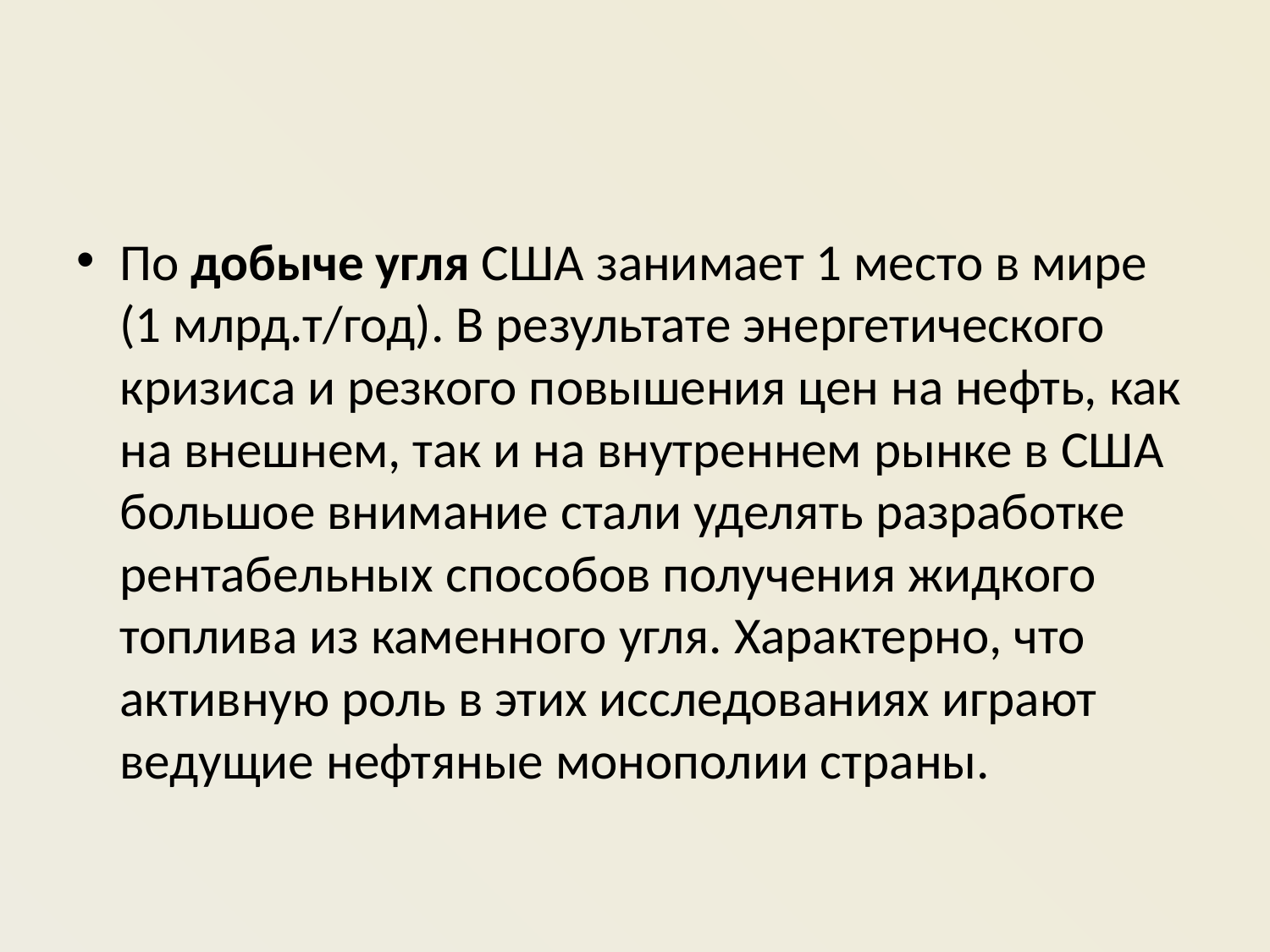

#
По добыче угля США занимает 1 место в мире (1 млрд.т/год). В результате энергетического кризиса и резкого повышения цен на нефть, как на внешнем, так и на внутреннем рынке в США большое внимание стали уделять разработке рентабельных способов получения жидкого топлива из каменного угля. Характерно, что активную роль в этих исследованиях играют ведущие нефтяные монополии страны.